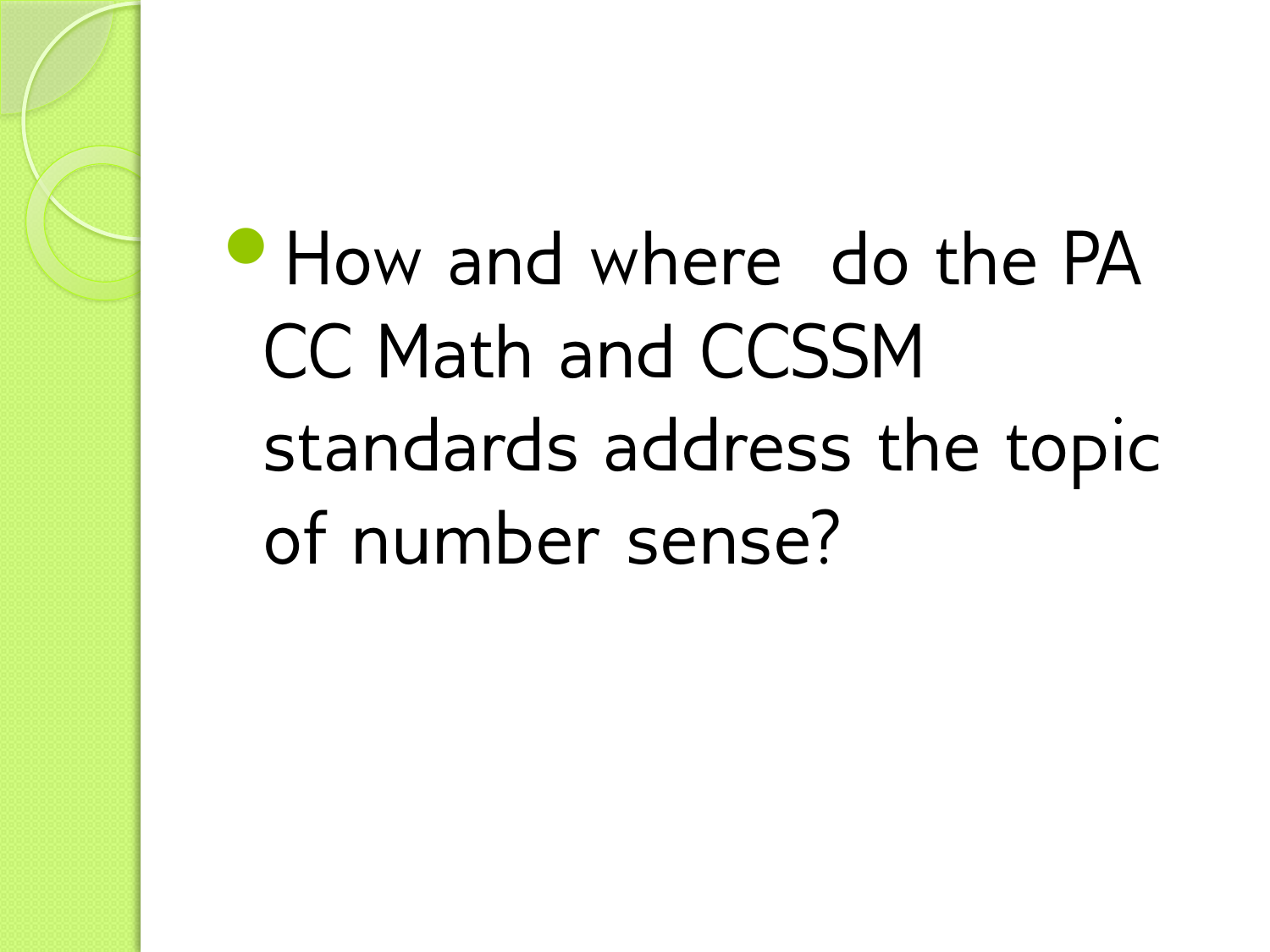

#
How and where  do the PA CC Math and CCSSM standards address the topic of number sense?